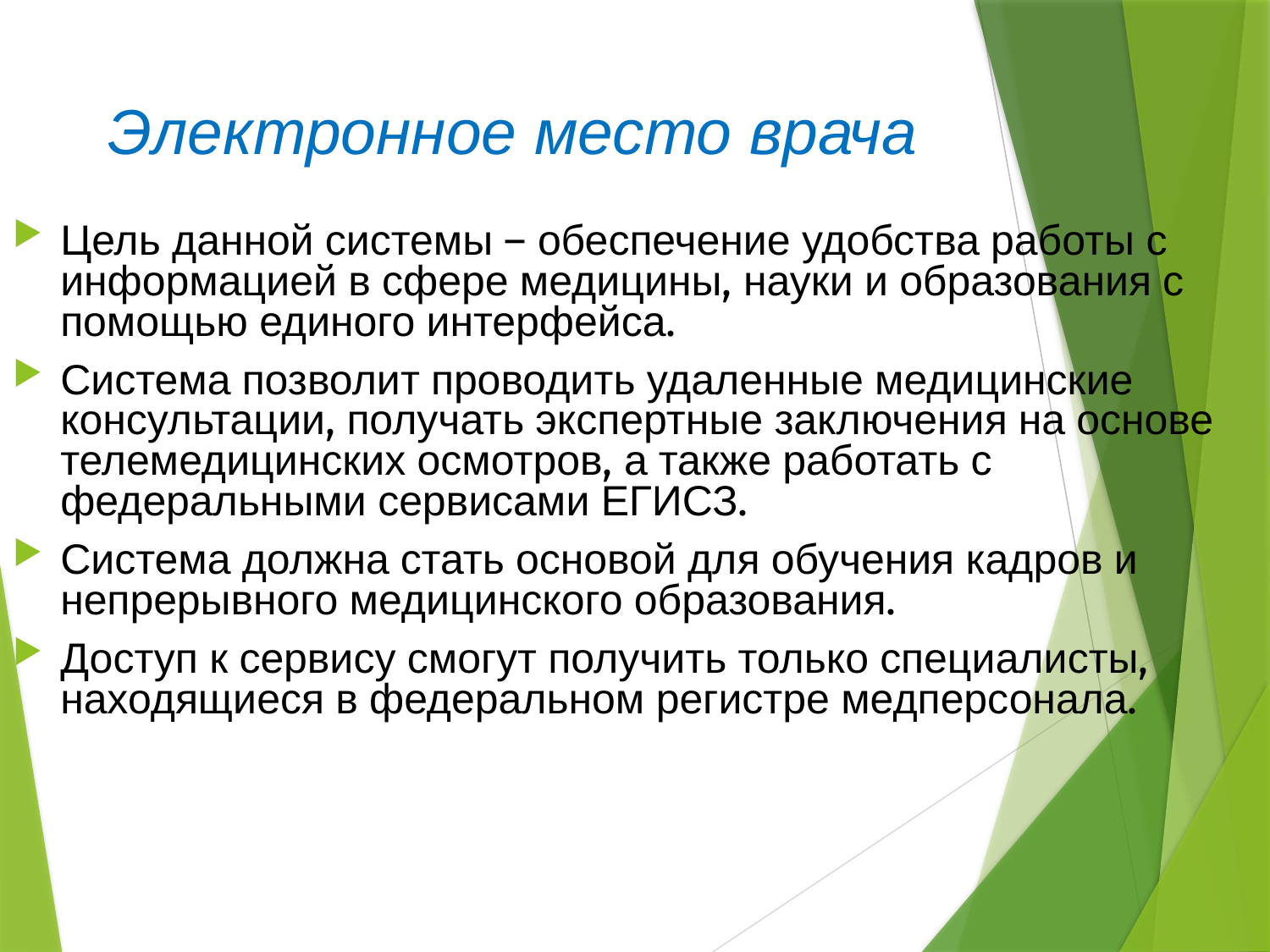

# Электронное место врача
Цель данной системы – обеспечение удобства работы с информацией в сфере медицины, науки и образования с помощью единого интерфейса.
Система позволит проводить удаленные медицинские консультации, получать экспертные заключения на основе телемедицинских осмотров, а также работать с федеральными сервисами ЕГИСЗ.
Система должна стать основой для обучения кадров и непрерывного медицинского образования.
Доступ к сервису смогут получить только специалисты, находящиеся в федеральном регистре медперсонала.